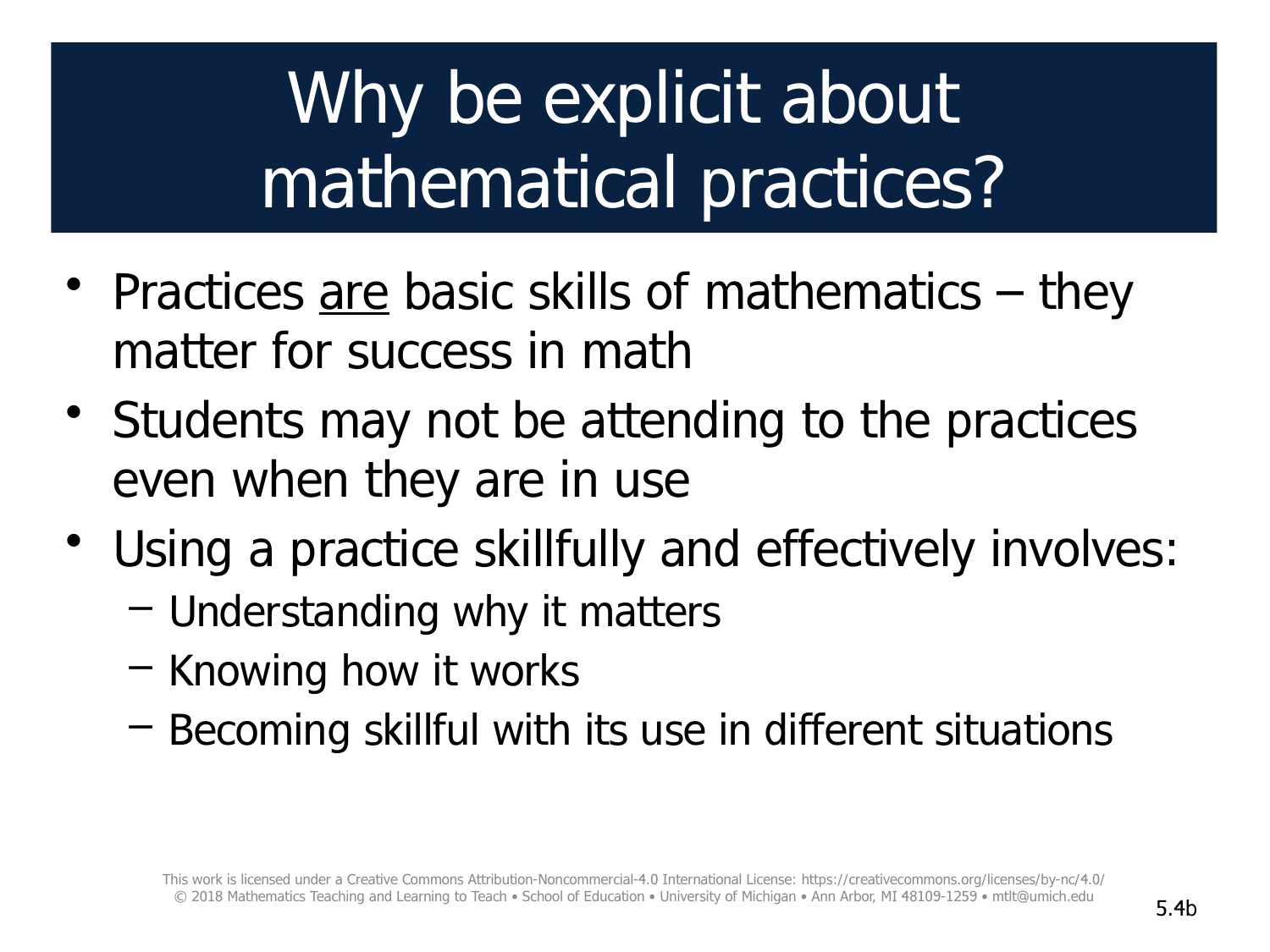

# Why be explicit about mathematical practices?
Practices are basic skills of mathematics – they matter for success in math
Students may not be attending to the practices even when they are in use
Using a practice skillfully and effectively involves:
Understanding why it matters
Knowing how it works
Becoming skillful with its use in different situations
This work is licensed under a Creative Commons Attribution-Noncommercial-4.0 International License: https://creativecommons.org/licenses/by-nc/4.0/
© 2018 Mathematics Teaching and Learning to Teach • School of Education • University of Michigan • Ann Arbor, MI 48109-1259 • mtlt@umich.edu
5.4b